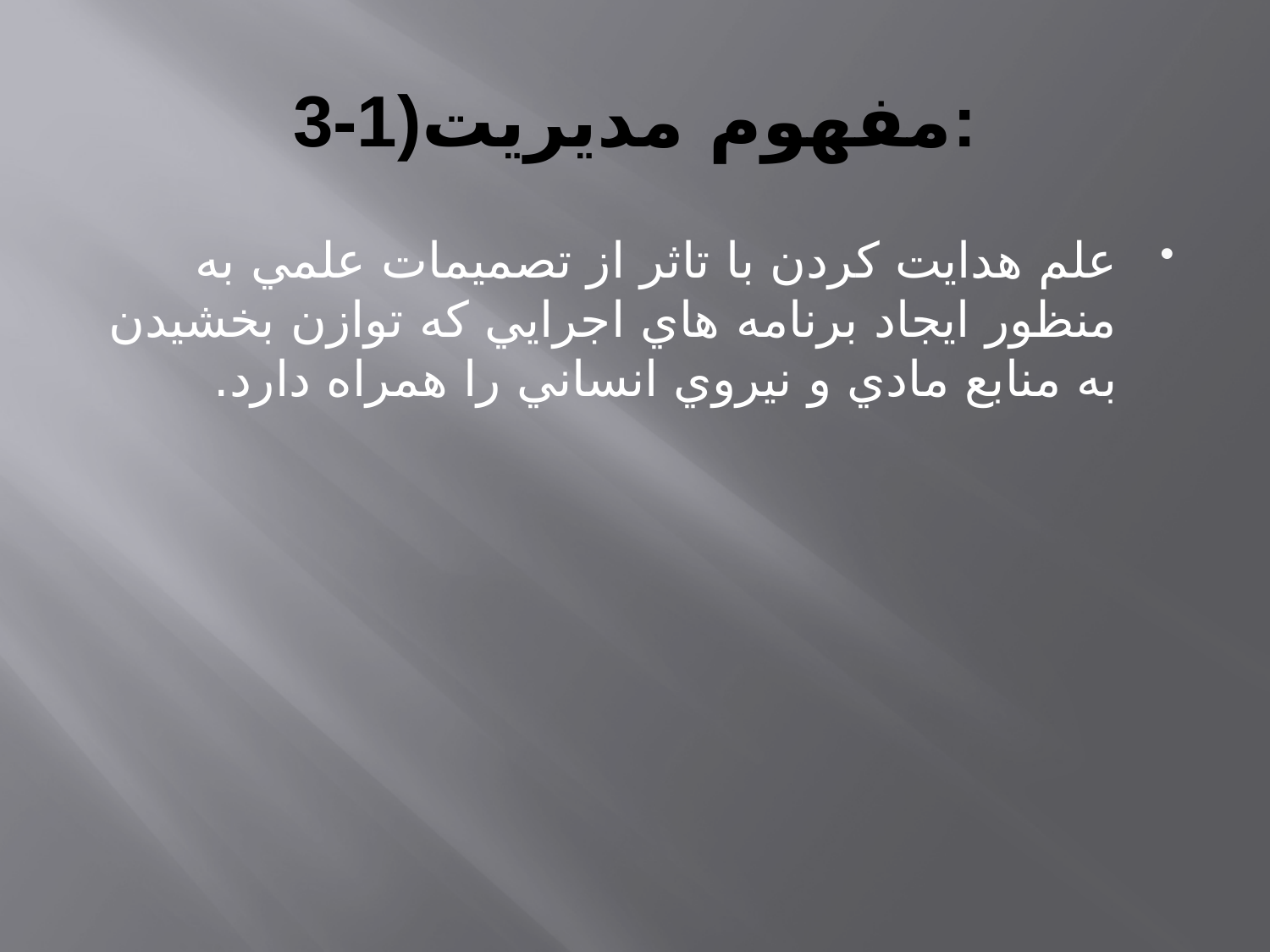

# 3-1)مفهوم مديريت:
علم هدايت كردن با تاثر از تصميمات علمي به منظور ايجاد برنامه هاي اجرايي كه توازن بخشيدن به منابع مادي و نيروي انساني را همراه دارد.